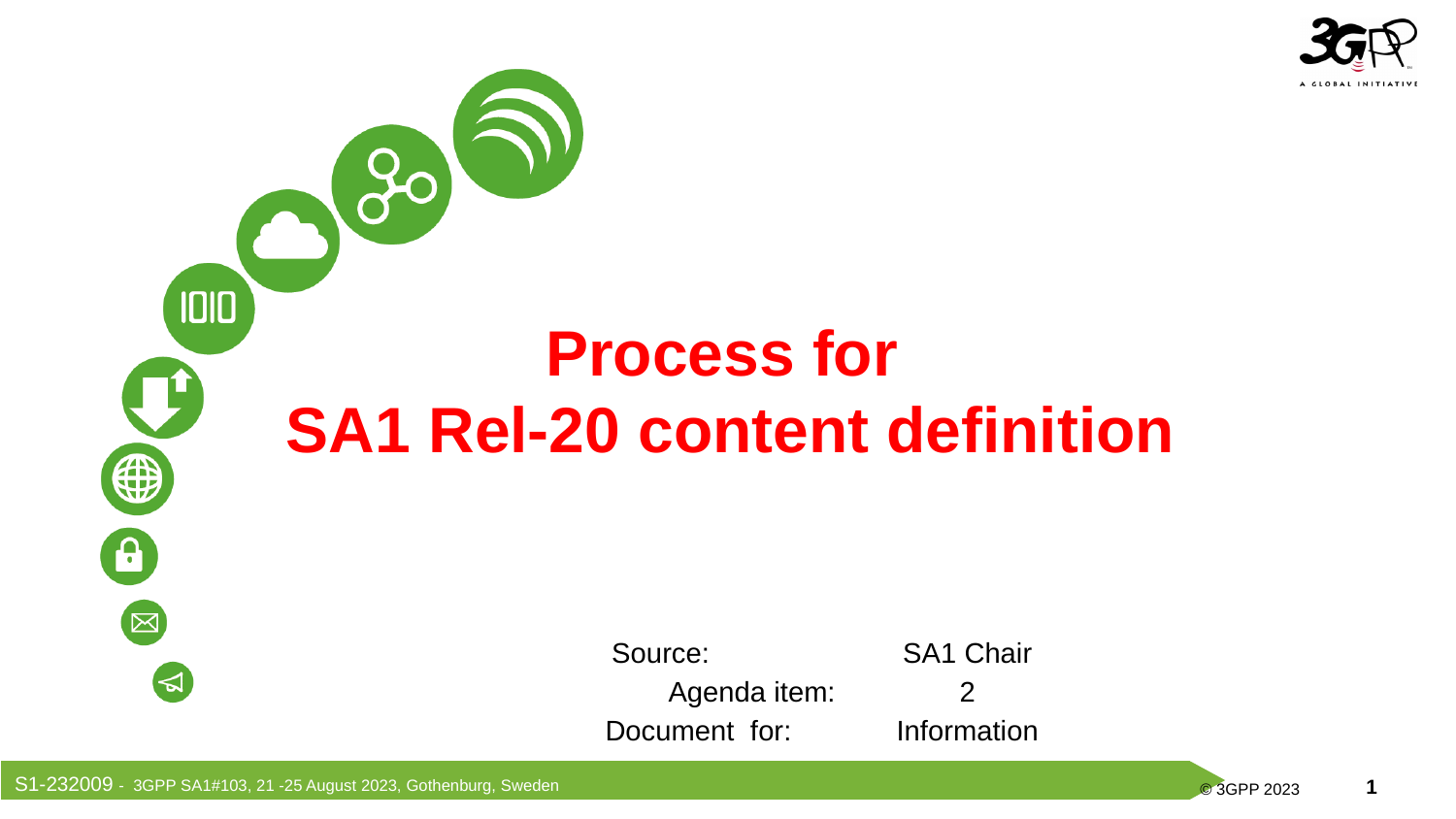

Process for
SA1 Rel-20 content definition
Source: 		SA1 Chair
Agenda item: 	2
Document  for:	Information
S1-232009 -  3GPP SA1#103, 21 -25 August 2023, Gothenburg, Sweden

© 3GPP 2023